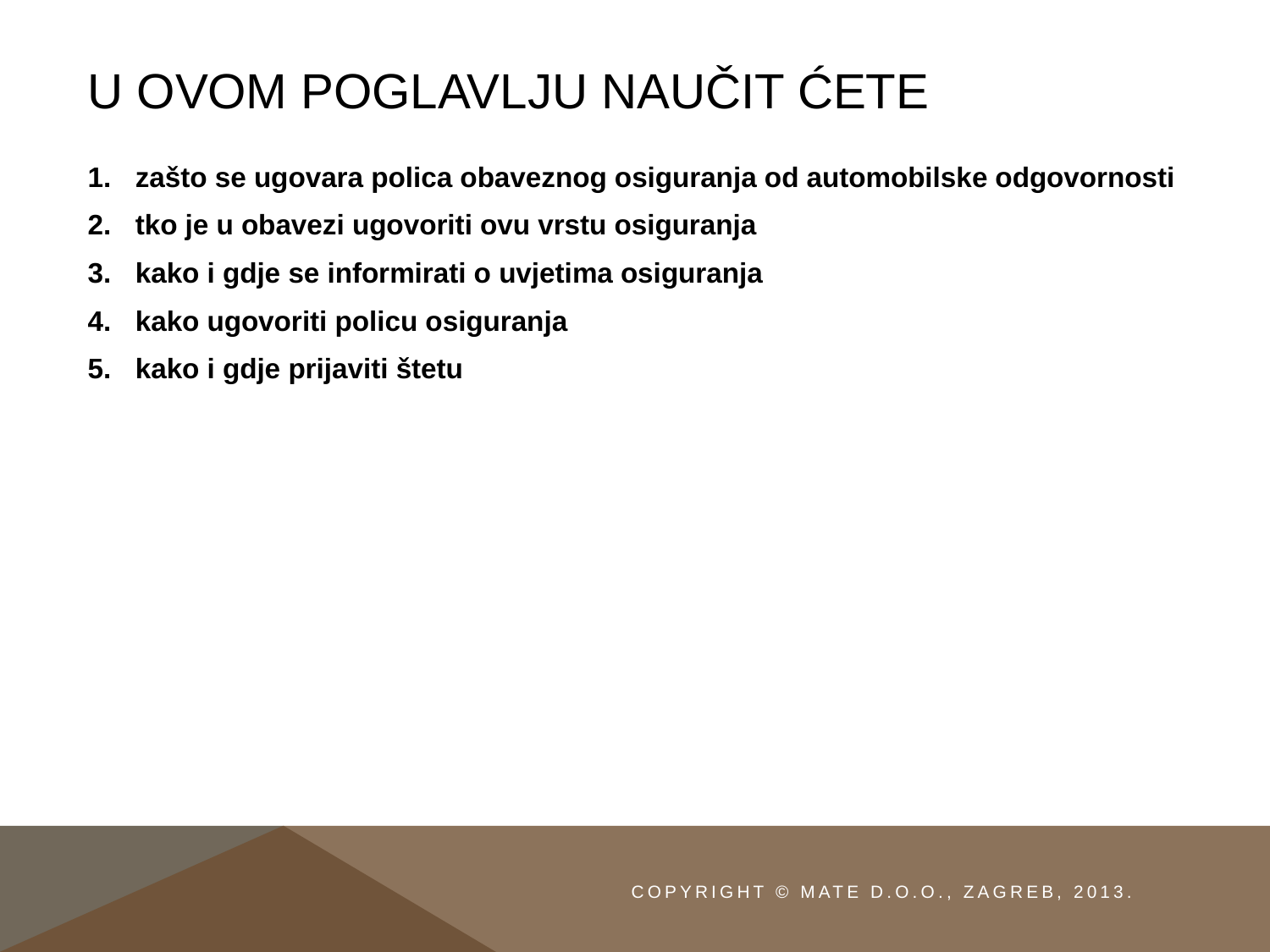

# U ovom poglavlju naučit ćete
zašto se ugovara polica obaveznog osiguranja od automobilske odgovornosti
tko je u obavezi ugovoriti ovu vrstu osiguranja
kako i gdje se informirati o uvjetima osiguranja
kako ugovoriti policu osiguranja
kako i gdje prijaviti štetu
Copyright © MATE d.o.o., Zagreb, 2013.